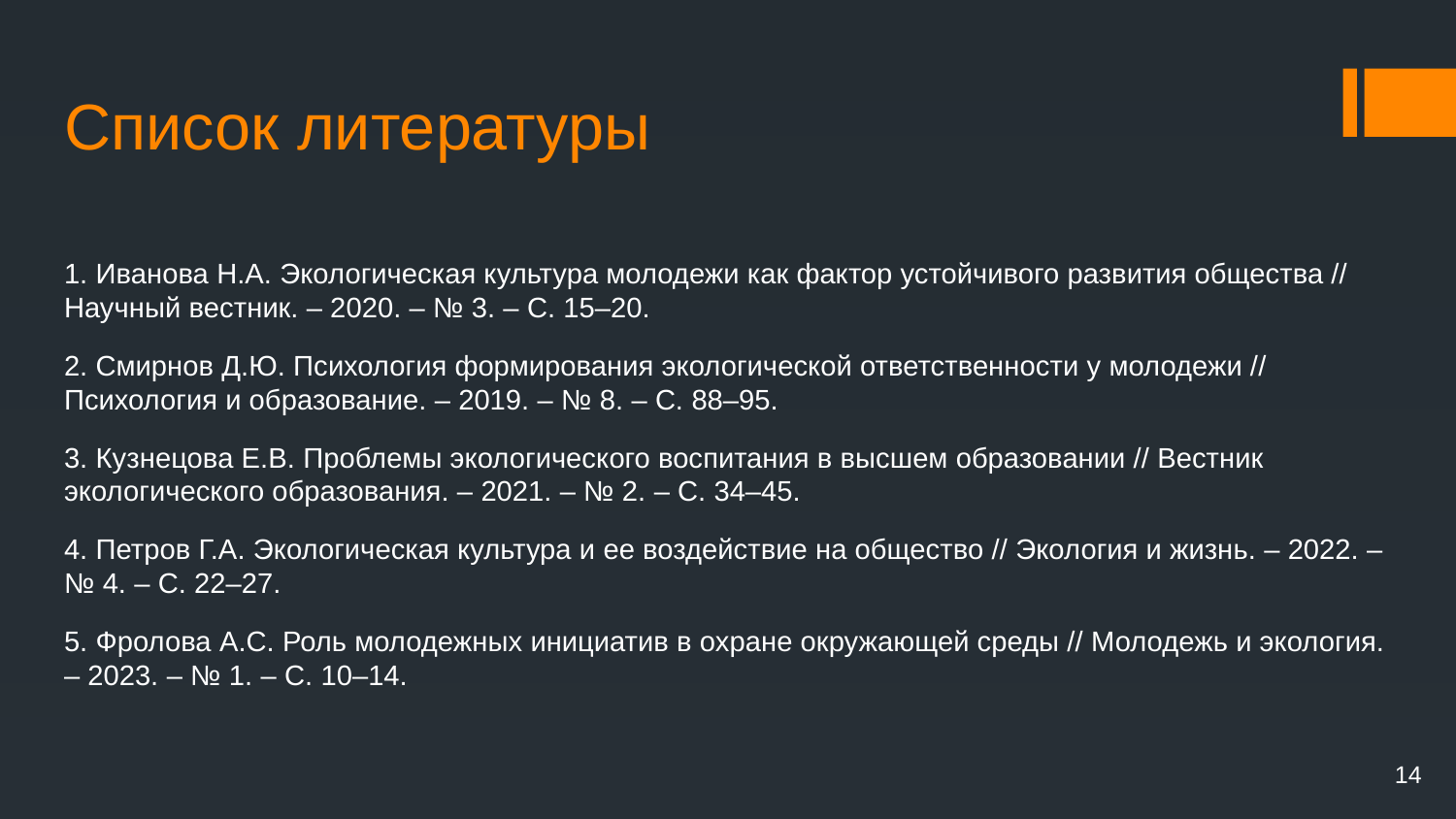

# Список литературы
1. Иванова Н.А. Экологическая культура молодежи как фактор устойчивого развития общества // Научный вестник. – 2020. – № 3. – С. 15–20.
2. Смирнов Д.Ю. Психология формирования экологической ответственности у молодежи // Психология и образование. – 2019. – № 8. – С. 88–95.
3. Кузнецова Е.В. Проблемы экологического воспитания в высшем образовании // Вестник экологического образования. – 2021. – № 2. – С. 34–45.
4. Петров Г.А. Экологическая культура и ее воздействие на общество // Экология и жизнь. – 2022. – № 4. – С. 22–27.
5. Фролова А.С. Роль молодежных инициатив в охране окружающей среды // Молодежь и экология. – 2023. – № 1. – С. 10–14.
14